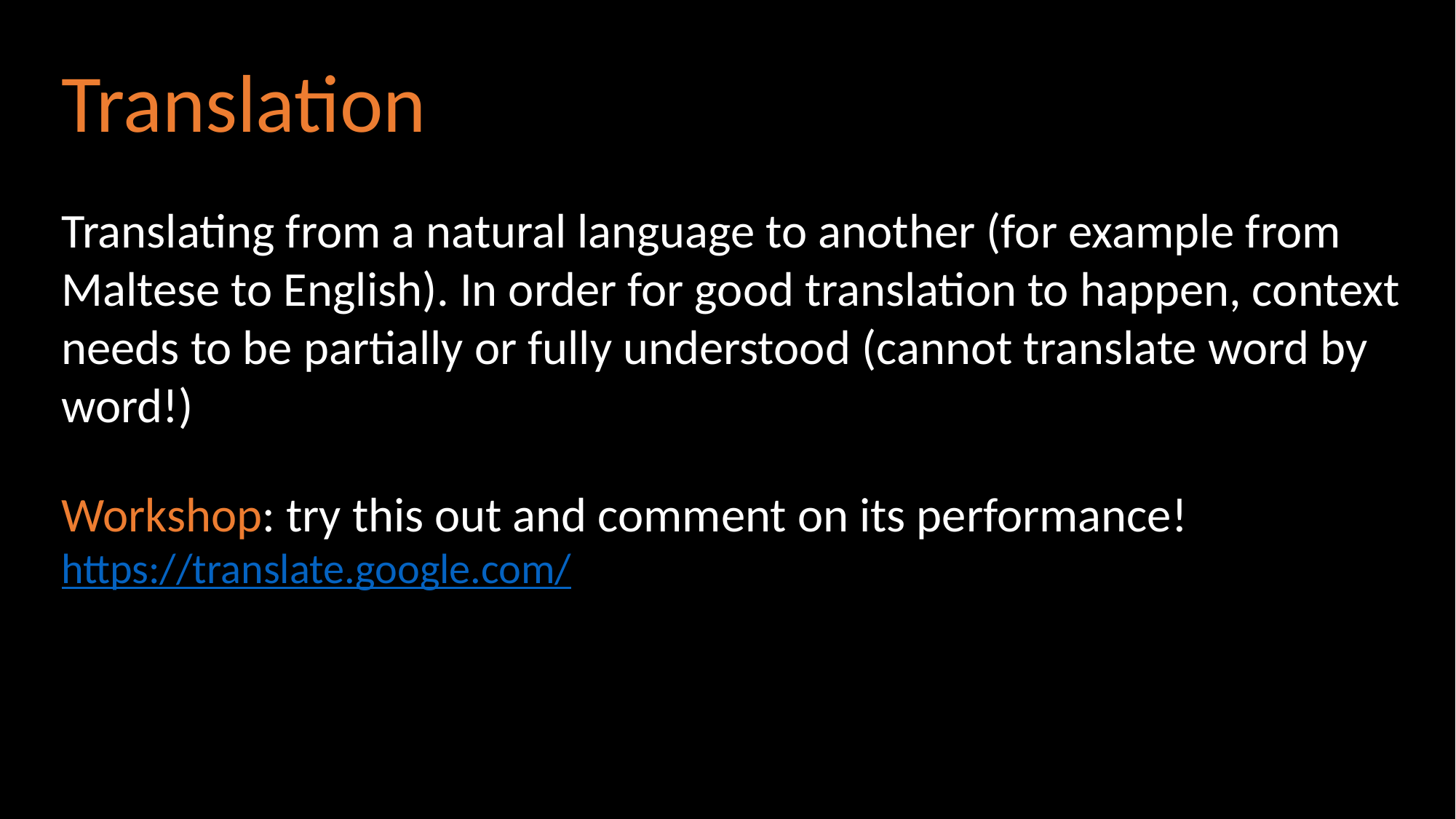

Translation

Translating from a natural language to another (for example from Maltese to English). In order for good translation to happen, context needs to be partially or fully understood (cannot translate word by word!)

Workshop: try this out and comment on its performance! https://translate.google.com/